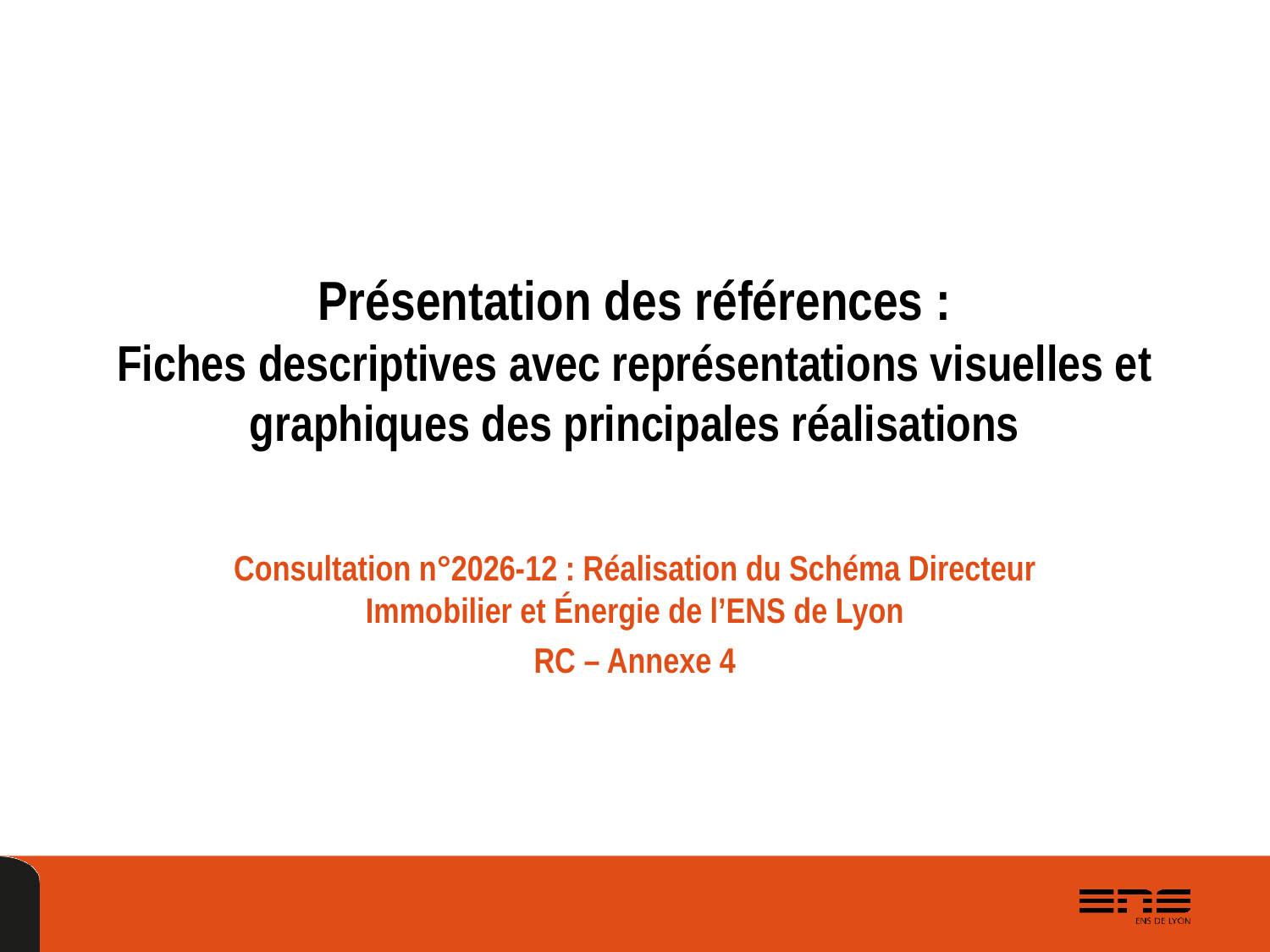

# Présentation des références : Fiches descriptives avec représentations visuelles et graphiques des principales réalisations
Consultation n°2026-12 : Réalisation du Schéma Directeur Immobilier et Énergie de l’ENS de Lyon
RC – Annexe 4